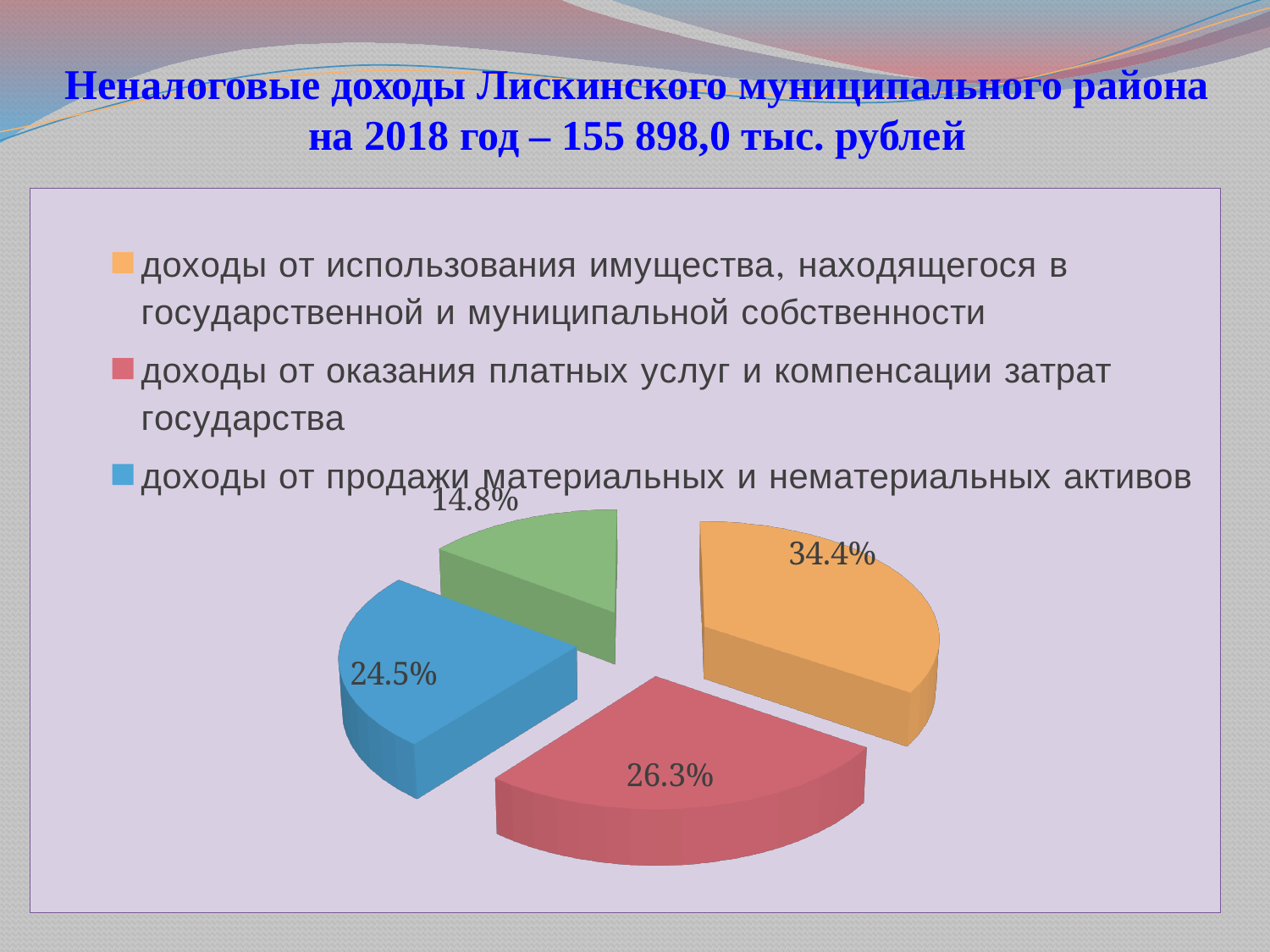

# Неналоговые доходы Лискинского муниципального района на 2018 год – 155 898,0 тыс. рублей

[unsupported chart]